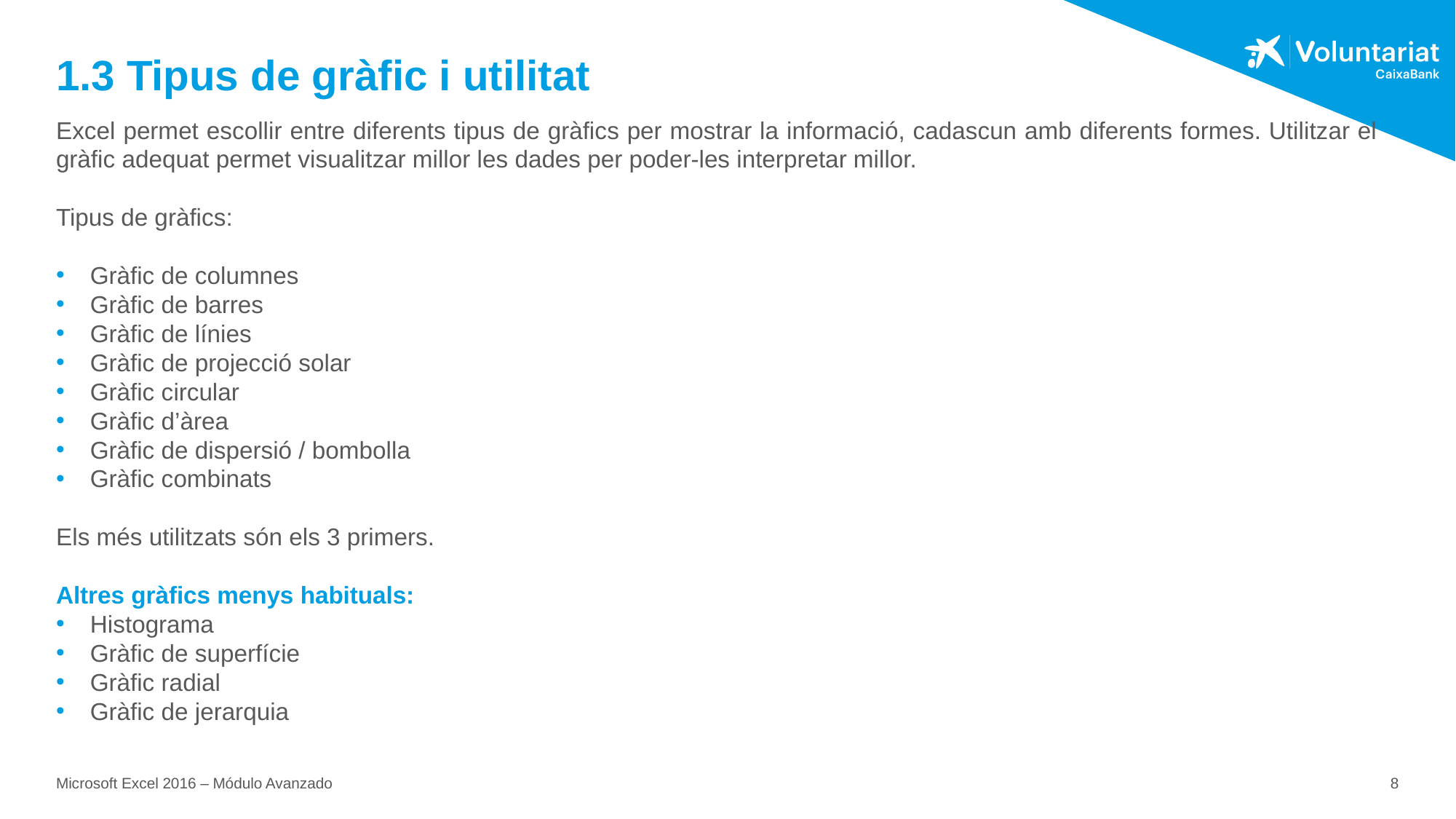

# 1.3 Tipus de gràfic i utilitat
Excel permet escollir entre diferents tipus de gràfics per mostrar la informació, cadascun amb diferents formes. Utilitzar el gràfic adequat permet visualitzar millor les dades per poder-les interpretar millor.

Tipus de gràfics:

Gràfic de columnes
Gràfic de barres
Gràfic de línies
Gràfic de projecció solar
Gràfic circular
Gràfic d’àrea
Gràfic de dispersió / bombolla
Gràfic combinats

Els més utilitzats són els 3 primers.

Altres gràfics menys habituals:
Histograma
Gràfic de superfície
Gràfic radial
Gràfic de jerarquia